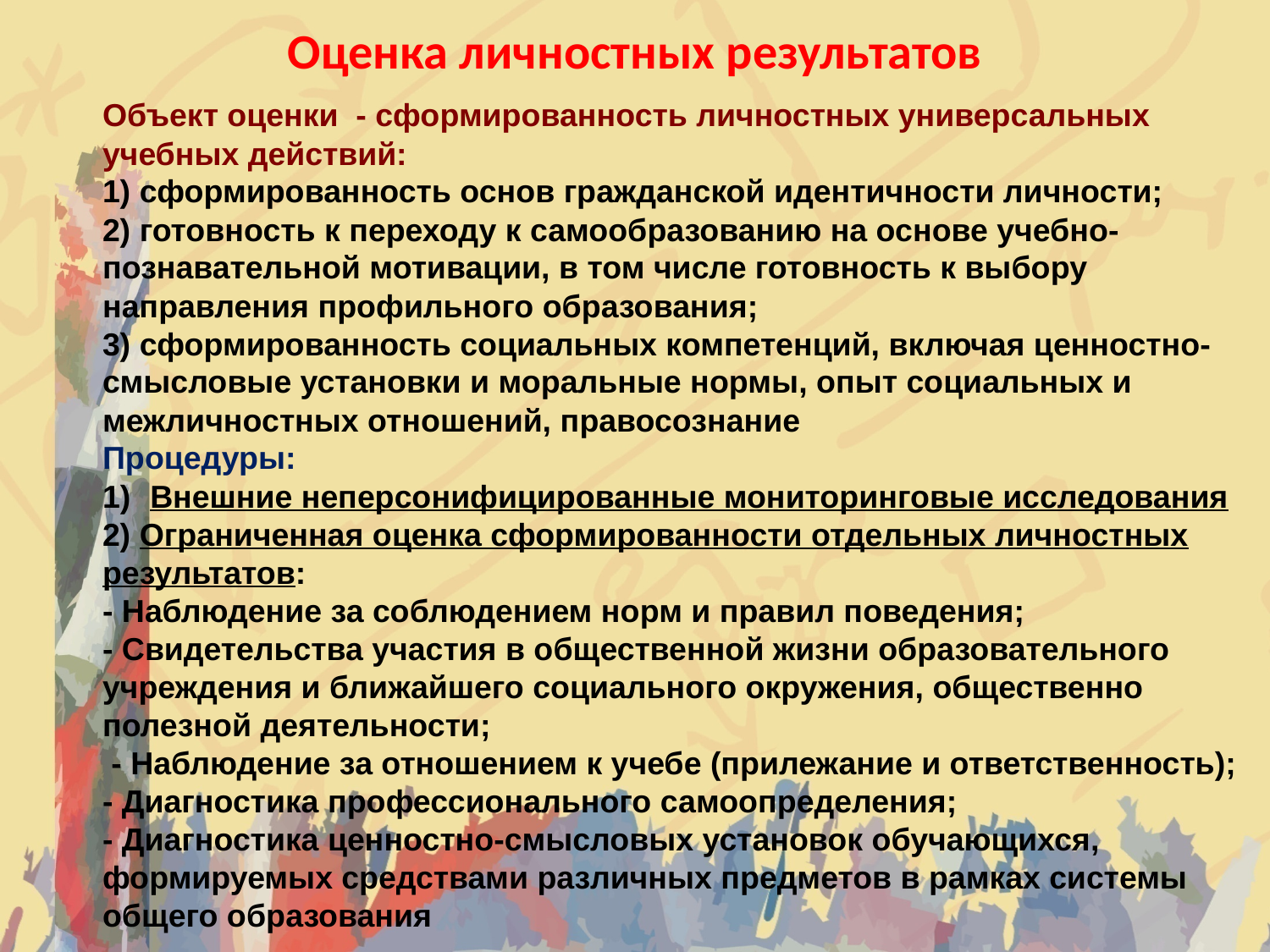

# Оценка личностных результатов
Объект оценки  - сформированность личностных универсальных учебных действий:
1) сформированность основ гражданской идентичности личности;
2) готовность к переходу к самообразованию на основе учебно-познавательной мотивации, в том числе готовность к выбору направления профильного образования;
3) сформированность социальных компетенций, включая ценностно-смысловые установки и моральные нормы, опыт социальных и межличностных отношений, правосознание
Процедуры:
Внешние неперсонифицированные мониторинговые исследования
2) Ограниченная оценка сформированности отдельных личностных результатов:
- Наблюдение за соблюдением норм и правил поведения;
- Свидетельства участия в общественной жизни образовательного учреждения и ближайшего социального окружения, общественно полезной деятельности;
 - Наблюдение за отношением к учебе (прилежание и ответственность);
- Диагностика профессионального самоопределения;
- Диагностика ценностно-смысловых установок обучающихся, формируемых средствами различных предметов в рамках системы общего образования